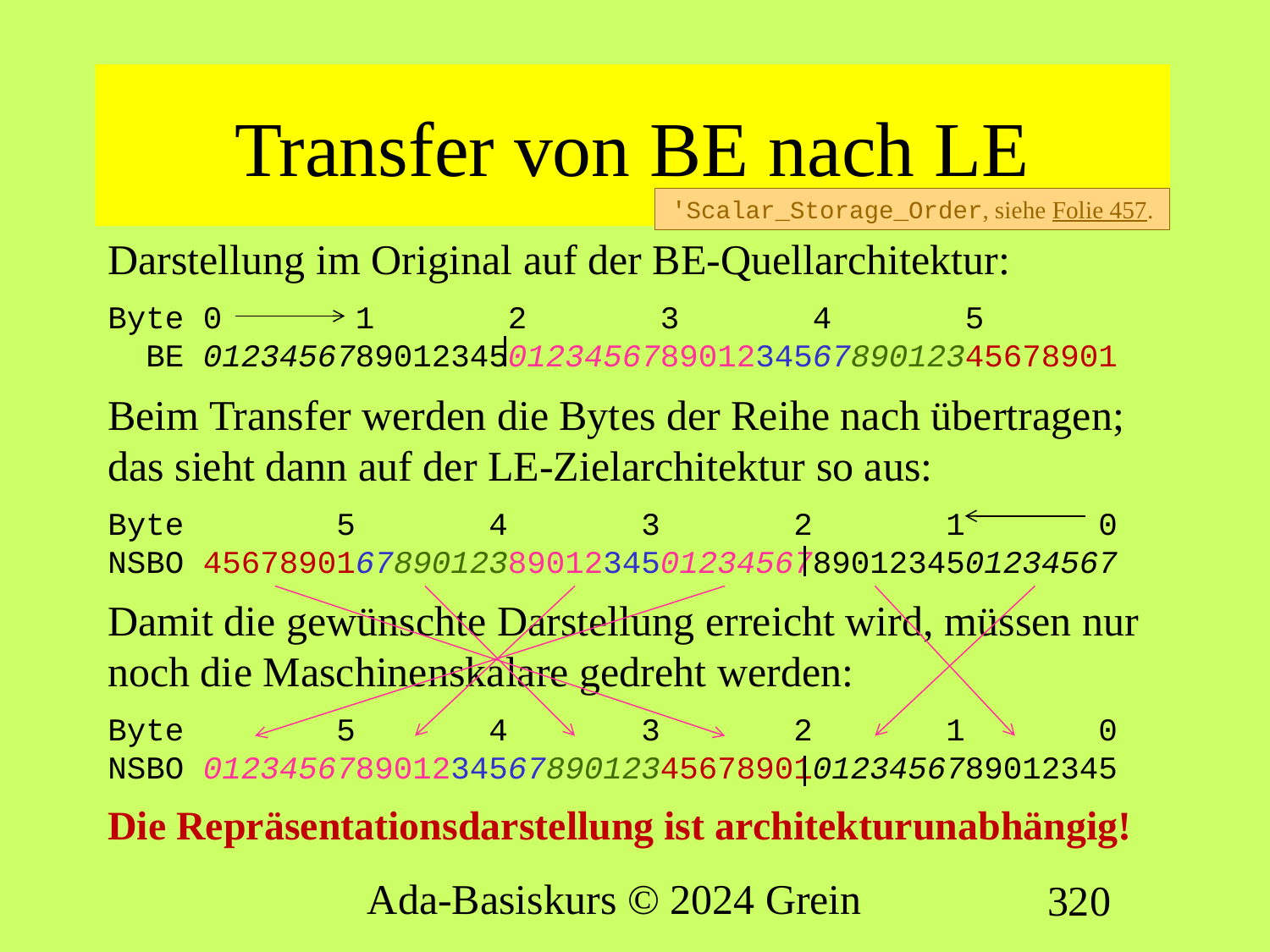

# Transfer von BE nach LE
'Scalar_Storage_Order, siehe Folie 457.
Darstellung im Original auf der BE-Quellarchitektur:
Byte 0       1       2       3       4       5
  BE 012345678901234501234567890123456789012345678901
Beim Transfer werden die Bytes der Reihe nach übertragen; das sieht dann auf der LE-Zielarchitektur so aus:
Byte        5       4       3       2       1       0
NSBO 456789016789012389012345012345678901234501234567
Damit die gewünschte Darstellung erreicht wird, müssen nur noch die Maschinenskalare gedreht werden:
Byte        5       4       3       2       1       0
NSBO 012345678901234567890123456789010123456789012345
Die Repräsentationsdarstellung ist architekturunabhängig!
Ada-Basiskurs © 2024 Grein
320